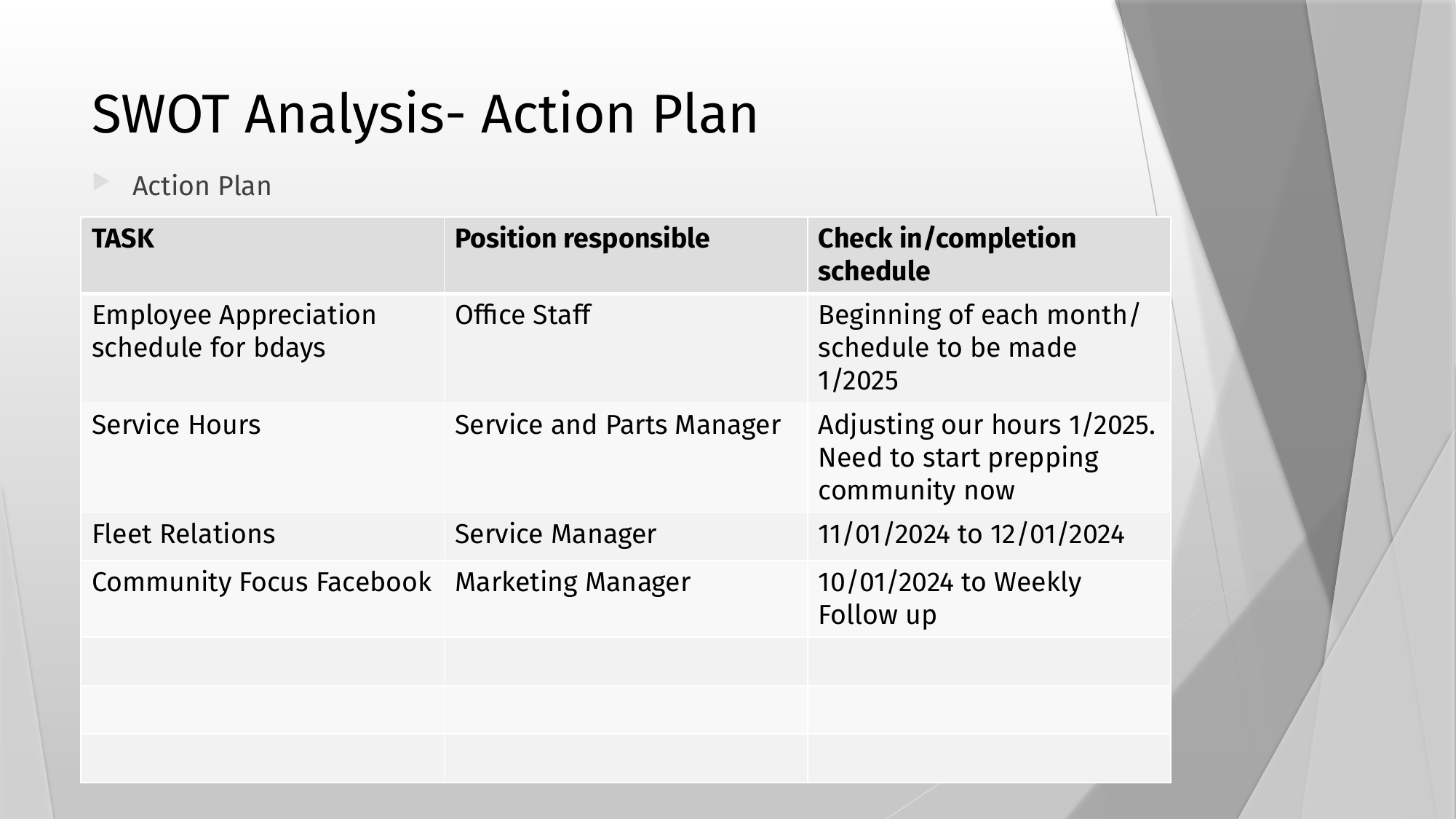

# SWOT Analysis- Action Plan
Action Plan

| TASK | Position responsible | Check in/completion schedule |
| --- | --- | --- |
| Employee Appreciation schedule for bdays | Office Staff | Beginning of each month/ schedule to be made 1/2025 |
| Service Hours | Service and Parts Manager | Adjusting our hours 1/2025. Need to start prepping community now |
| Fleet Relations | Service Manager | 11/01/2024 to 12/01/2024 |
| Community Focus Facebook | Marketing Manager | 10/01/2024 to Weekly Follow up |
|  |  |  |
|  |  |  |
|  |  |  |